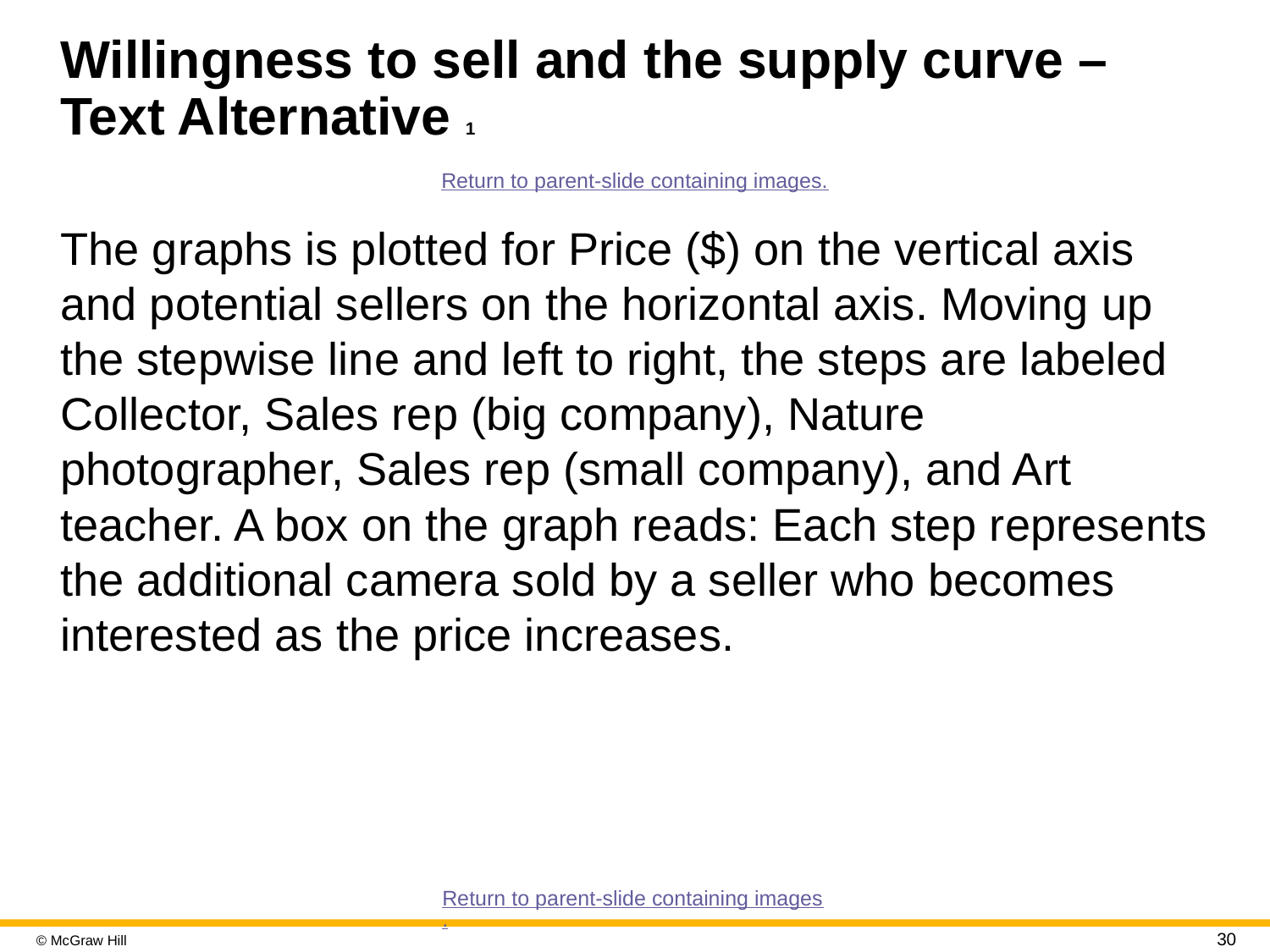

# Willingness to sell and the supply curve – Text Alternative 1
Return to parent-slide containing images.
The graphs is plotted for Price ($) on the vertical axis and potential sellers on the horizontal axis. Moving up the stepwise line and left to right, the steps are labeled Collector, Sales rep (big company), Nature photographer, Sales rep (small company), and Art teacher. A box on the graph reads: Each step represents the additional camera sold by a seller who becomes interested as the price increases.
Return to parent-slide containing images.